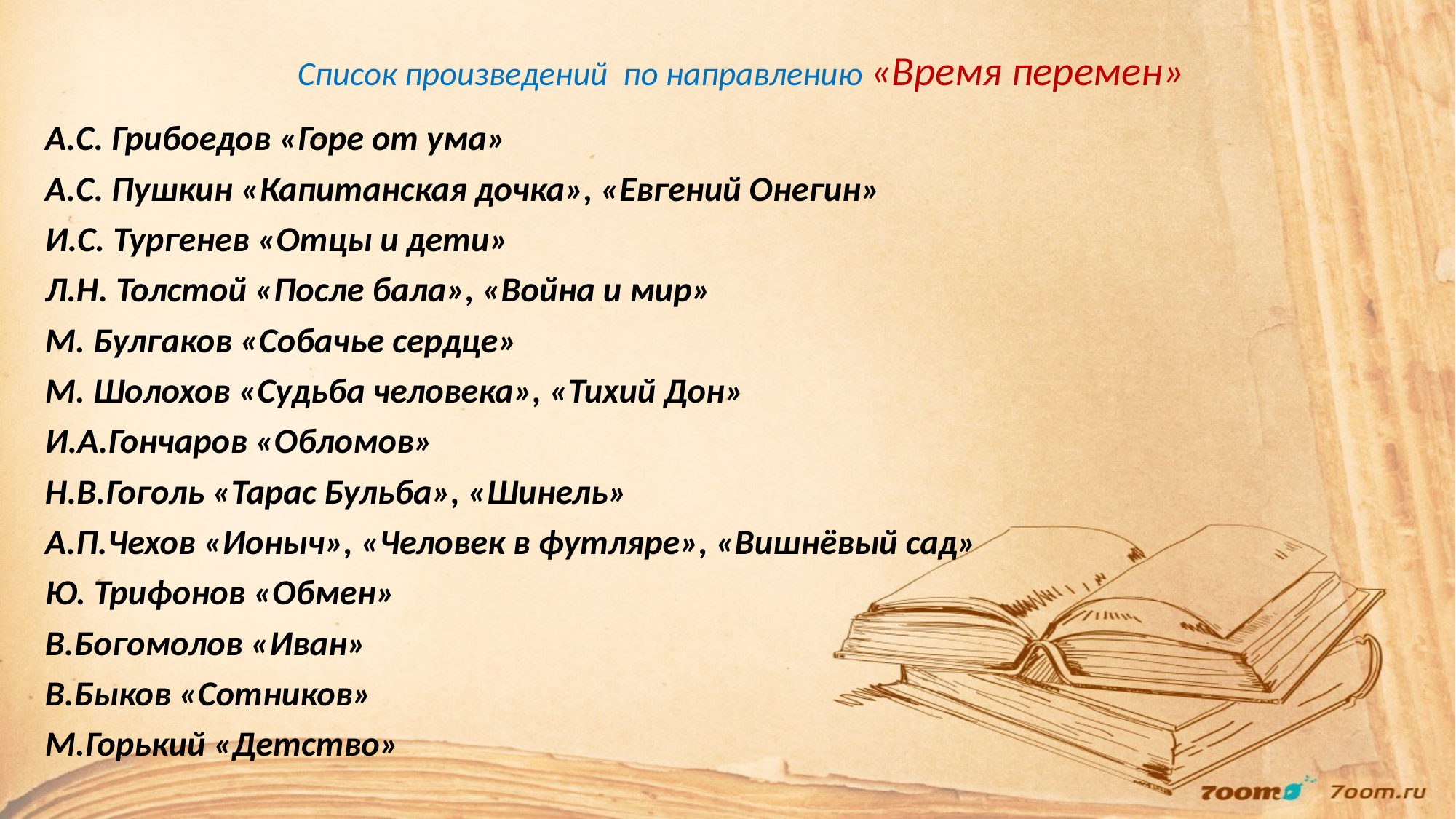

# Список произведений  по направлению «Время перемен»
А.С. Грибоедов «Горе от ума»
А.С. Пушкин «Капитанская дочка», «Евгений Онегин»
И.С. Тургенев «Отцы и дети»
Л.Н. Толстой «После бала», «Война и мир»
М. Булгаков «Собачье сердце»
М. Шолохов «Судьба человека», «Тихий Дон»
И.А.Гончаров «Обломов»
Н.В.Гоголь «Тарас Бульба», «Шинель»
А.П.Чехов «Ионыч», «Человек в футляре», «Вишнёвый сад»
Ю. Трифонов «Обмен»
В.Богомолов «Иван»
В.Быков «Сотников»
М.Горький «Детство»